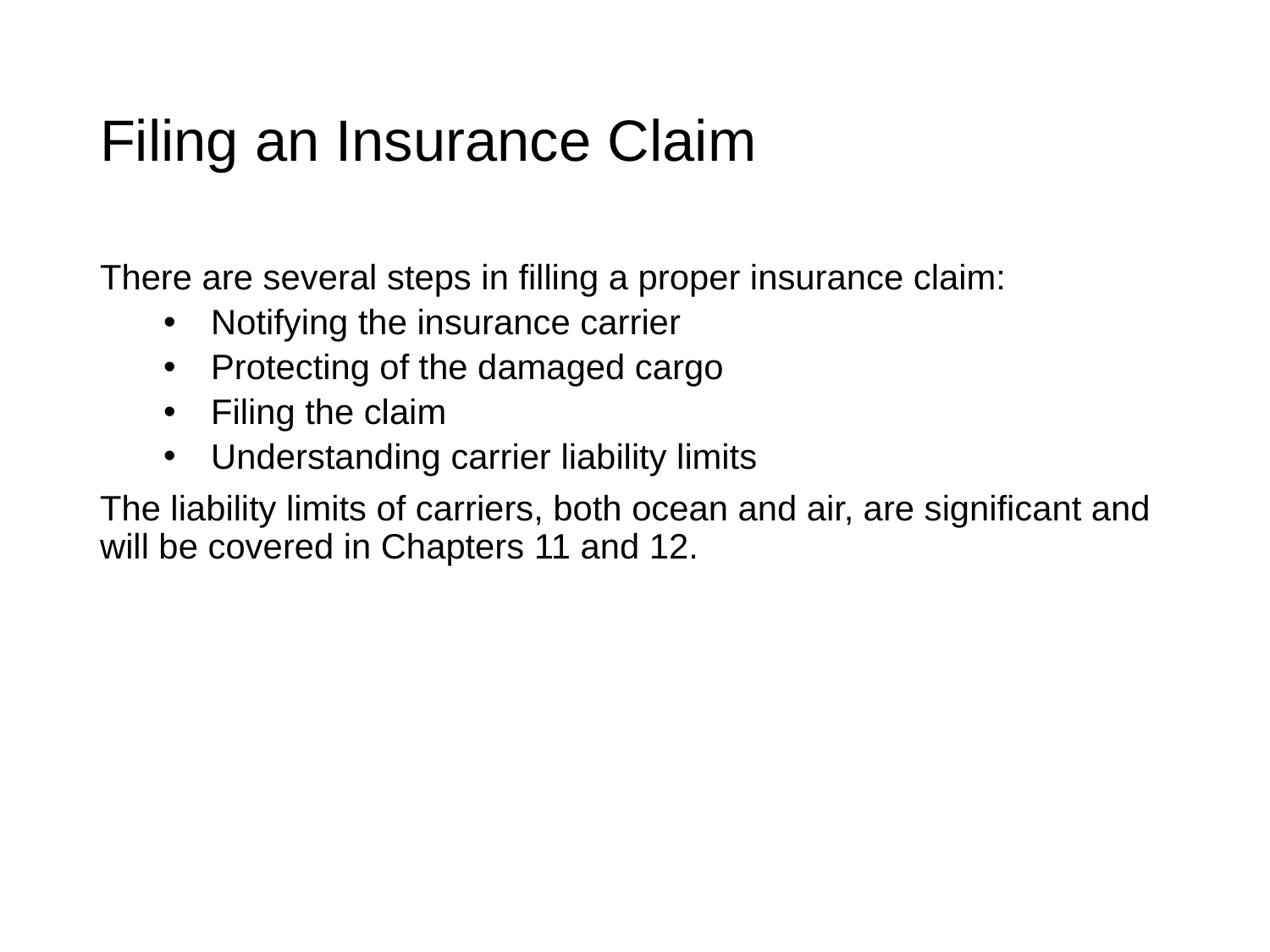

# Filing an Insurance Claim
There are several steps in filling a proper insurance claim:
Notifying the insurance carrier
Protecting of the damaged cargo
Filing the claim
Understanding carrier liability limits
The liability limits of carriers, both ocean and air, are significant and will be covered in Chapters 11 and 12.